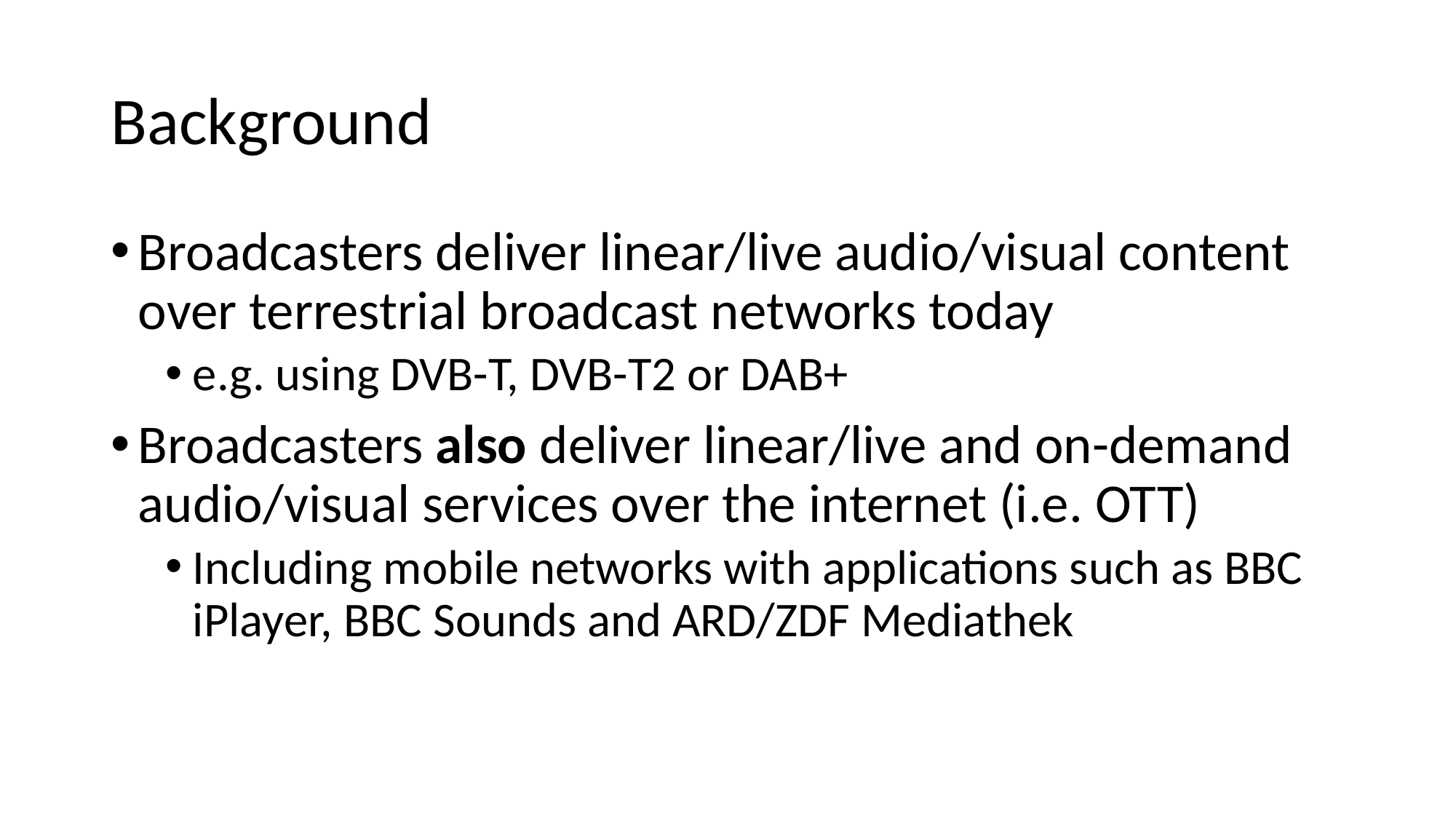

# Background
Broadcasters deliver linear/live audio/visual content over terrestrial broadcast networks today
e.g. using DVB-T, DVB-T2 or DAB+
Broadcasters also deliver linear/live and on-demand audio/visual services over the internet (i.e. OTT)
Including mobile networks with applications such as BBC iPlayer, BBC Sounds and ARD/ZDF Mediathek